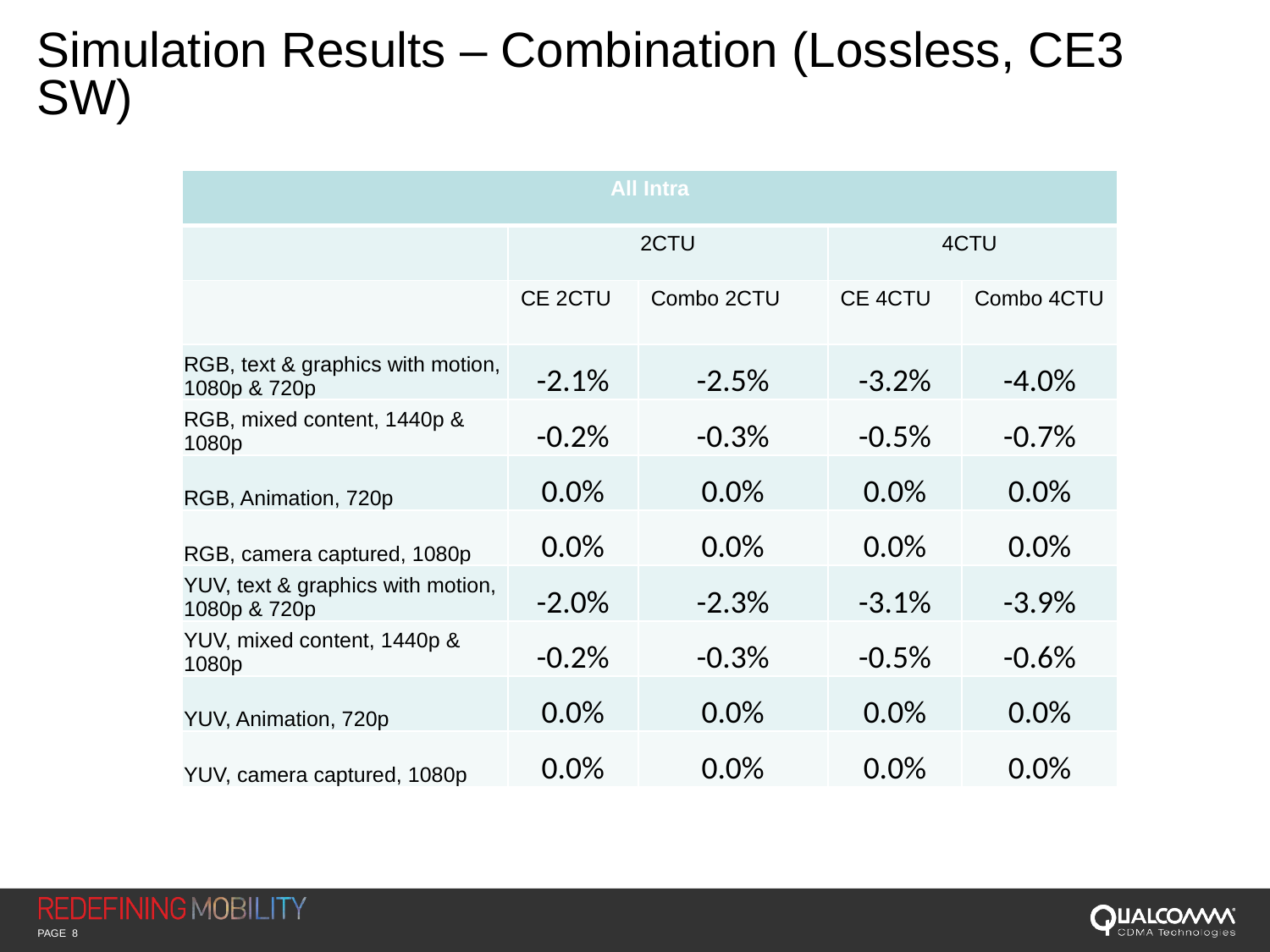

# Simulation Results – Combination (Lossless, CE3 SW)
| All Intra |  |  |  |  |
| --- | --- | --- | --- | --- |
|  | 2CTU |  | 4CTU |  |
|  | CE 2CTU | Combo 2CTU | CE 4CTU | Combo 4CTU |
| RGB, text & graphics with motion, 1080p & 720p | -2.1% | -2.5% | -3.2% | -4.0% |
| RGB, mixed content, 1440p & 1080p | -0.2% | -0.3% | -0.5% | -0.7% |
| RGB, Animation, 720p | 0.0% | 0.0% | 0.0% | 0.0% |
| RGB, camera captured, 1080p | 0.0% | 0.0% | 0.0% | 0.0% |
| YUV, text & graphics with motion, 1080p & 720p | -2.0% | -2.3% | -3.1% | -3.9% |
| YUV, mixed content, 1440p & 1080p | -0.2% | -0.3% | -0.5% | -0.6% |
| YUV, Animation, 720p | 0.0% | 0.0% | 0.0% | 0.0% |
| YUV, camera captured, 1080p | 0.0% | 0.0% | 0.0% | 0.0% |